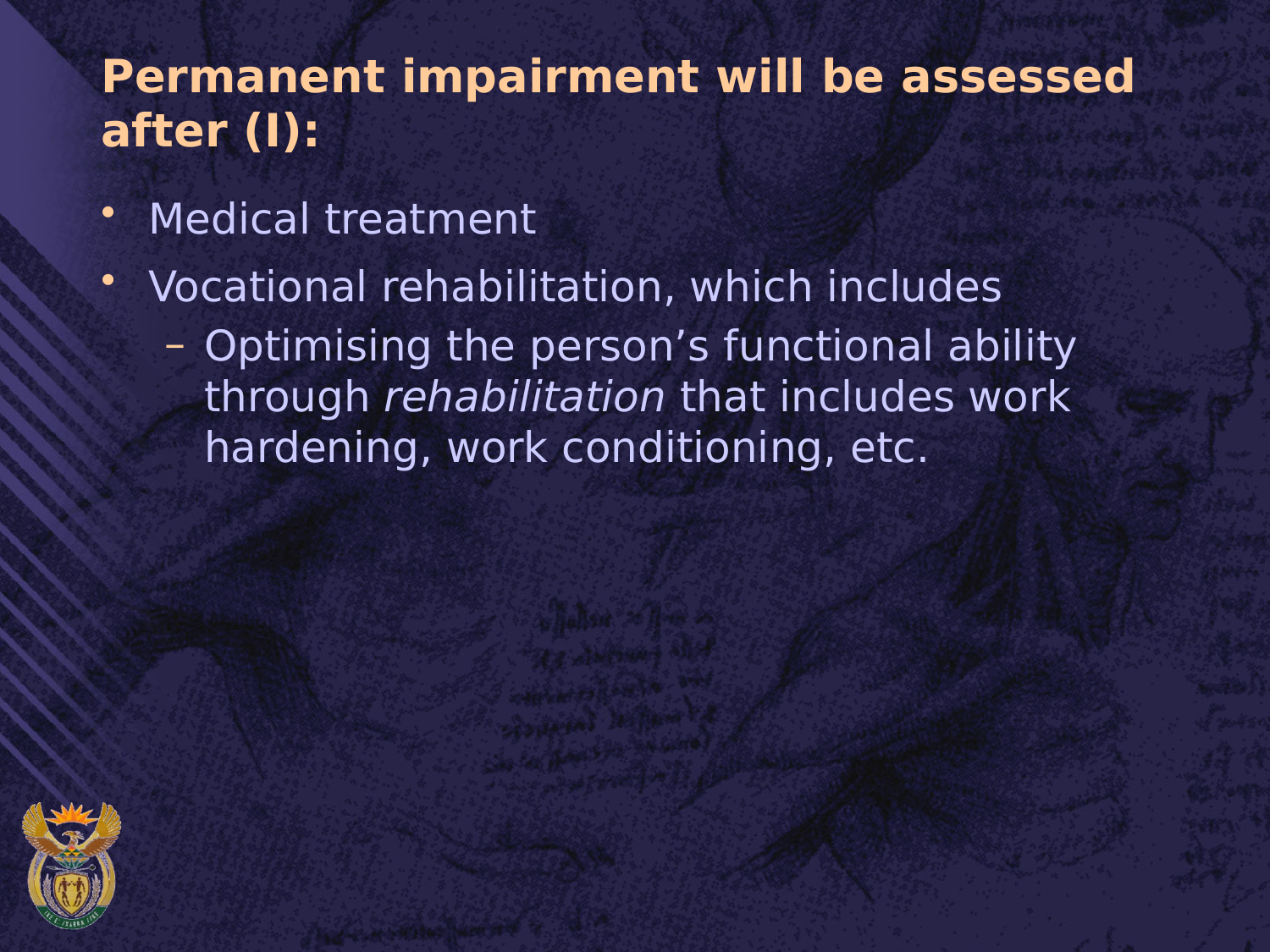

# Permanent impairment will be assessed after (I):
Medical treatment
Vocational rehabilitation, which includes
Optimising the person’s functional ability through rehabilitation that includes work hardening, work conditioning, etc.